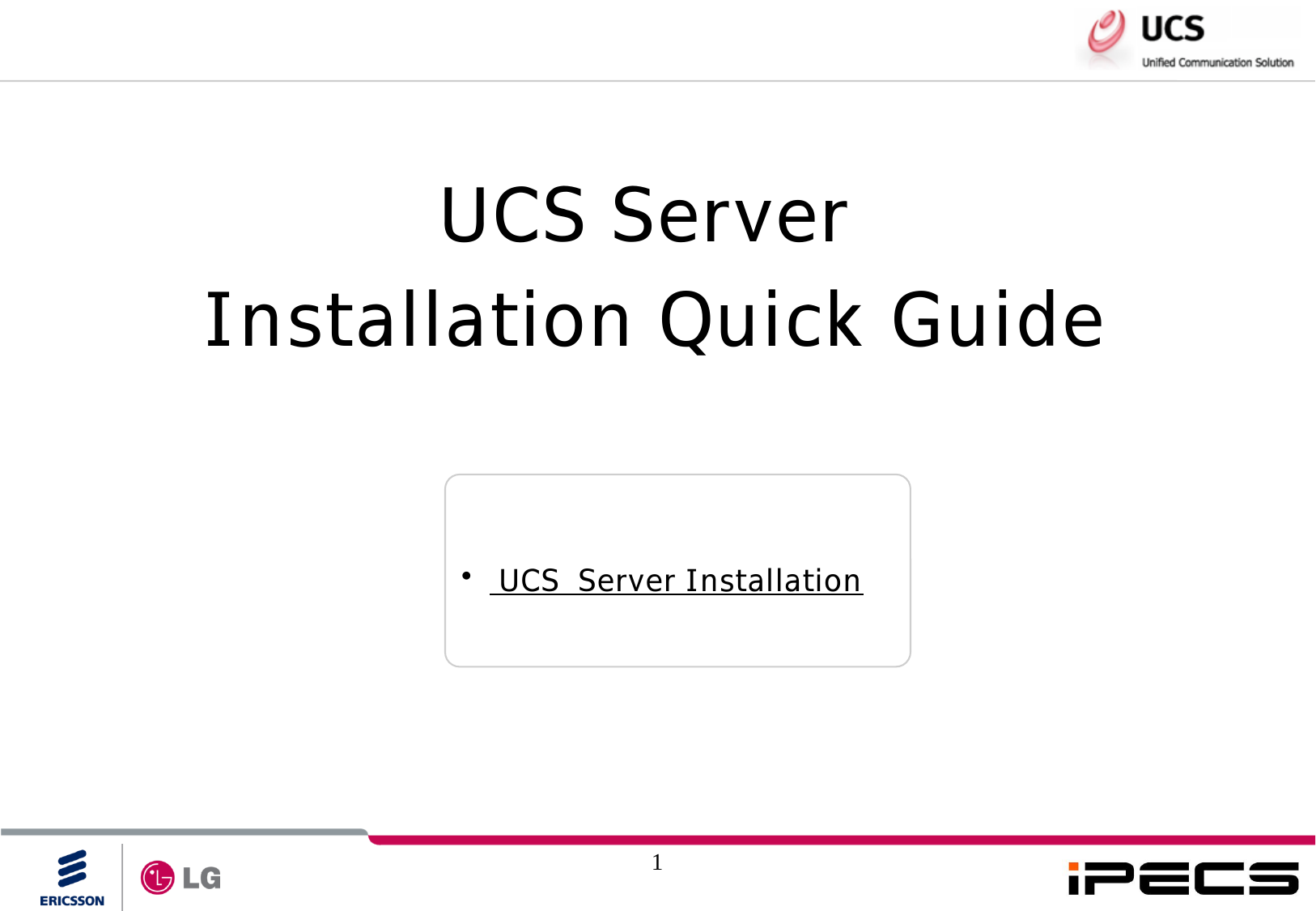

UCS Server
Installation Quick Guide
 UCS  Server Installation
1